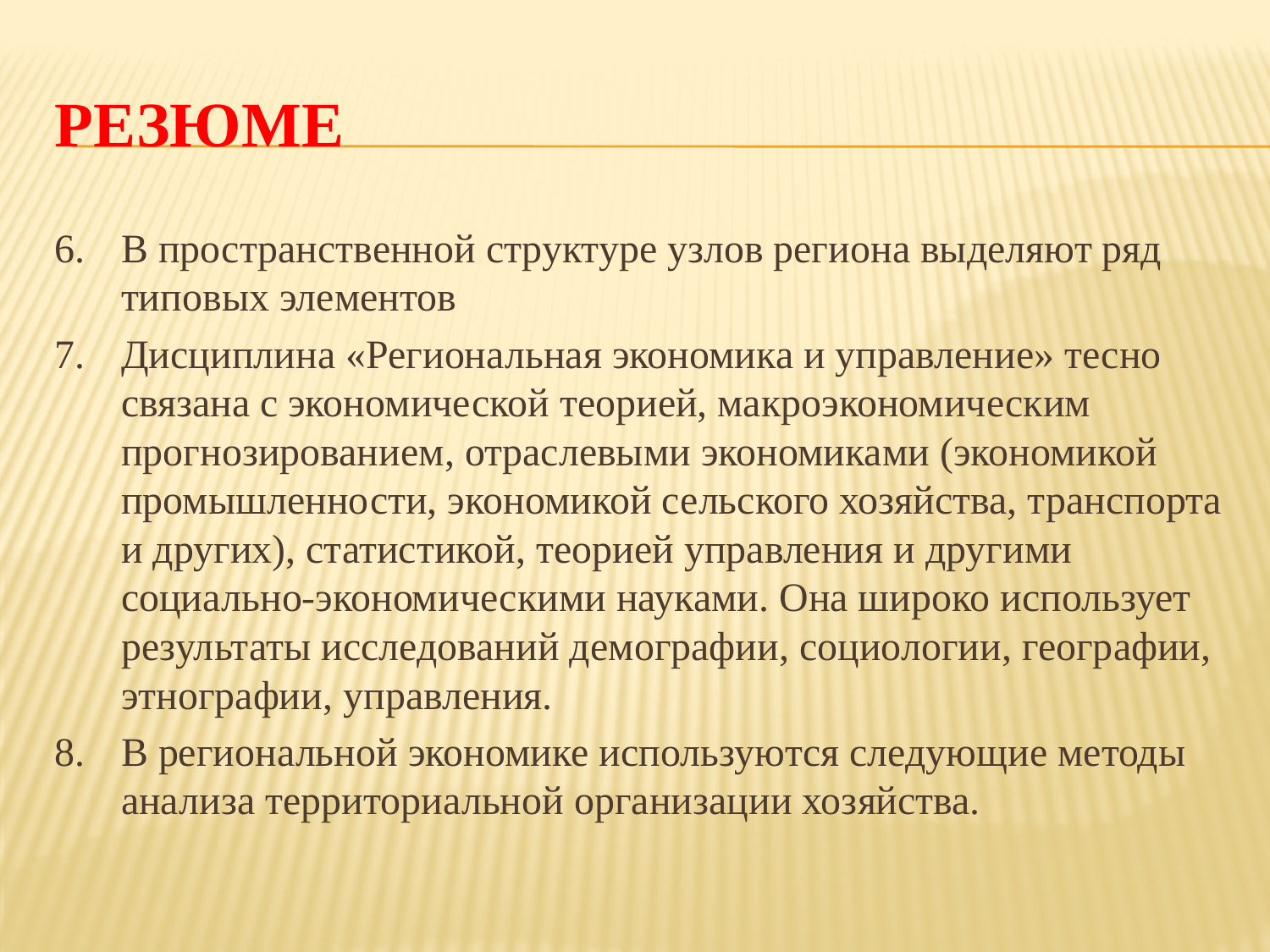

# резюме
В пространственной структуре узлов региона выделяют ряд типовых элементов
Дисциплина «Региональная экономика и управление» тесно связана с экономической теорией, макроэкономическим прогнозированием, отраслевыми экономиками (экономикой промышленности, экономикой сельского хозяйства, транспорта и других), статистикой, теорией управления и другими социально-экономическими науками. Она широко использует результаты исследований демографии, социологии, географии, этнографии, управления.
В региональной экономике используются следующие методы анализа территориальной организации хозяйства.